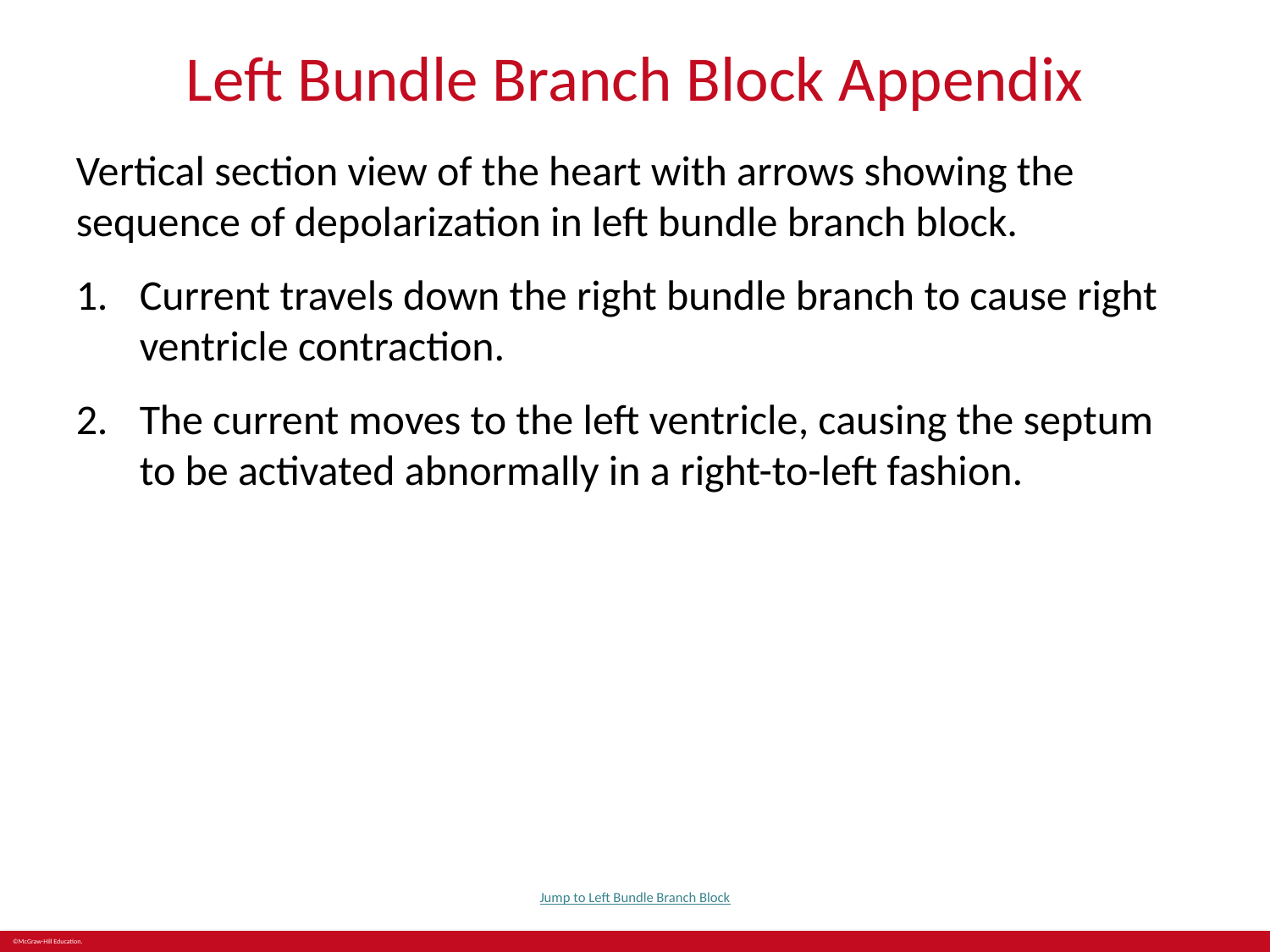

# Left Bundle Branch Block Appendix
Vertical section view of the heart with arrows showing the sequence of depolarization in left bundle branch block.
Current travels down the right bundle branch to cause right ventricle contraction.
The current moves to the left ventricle, causing the septum to be activated abnormally in a right-to-left fashion.
Jump to Left Bundle Branch Block